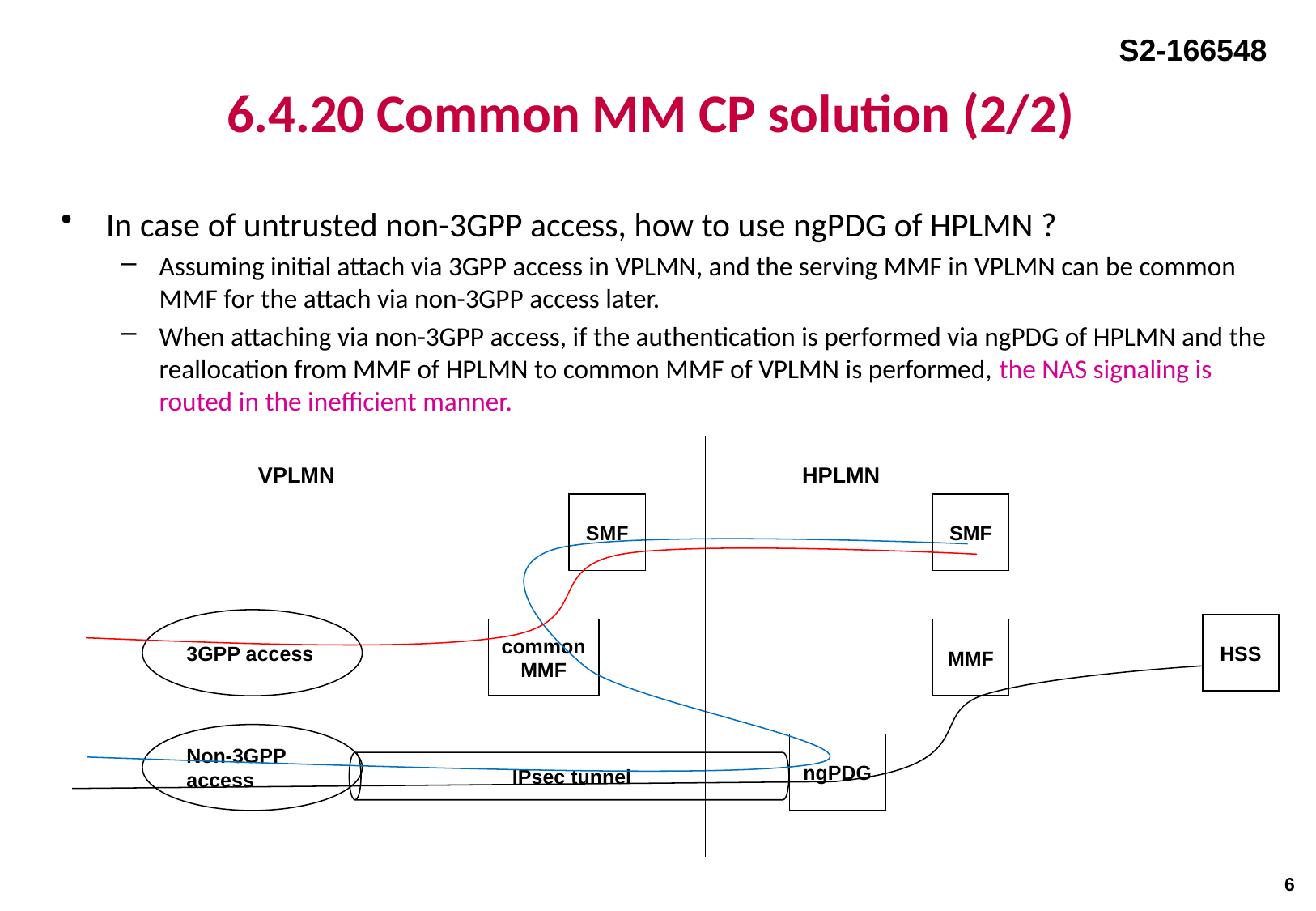

S2-166548
6.4.20 Common MM CP solution (2/2)
In case of untrusted non-3GPP access, how to use ngPDG of HPLMN ?
Assuming initial attach via 3GPP access in VPLMN, and the serving MMF in VPLMN can be common MMF for the attach via non-3GPP access later.
When attaching via non-3GPP access, if the authentication is performed via ngPDG of HPLMN and the reallocation from MMF of HPLMN to common MMF of VPLMN is performed, the NAS signaling is routed in the inefficient manner.

VPLMN
HPLMN
SMF
SMF

IPsec tunnel
3GPP access
HSS
common
MMF
MMF

Non-3GPP access
ngPDG
6